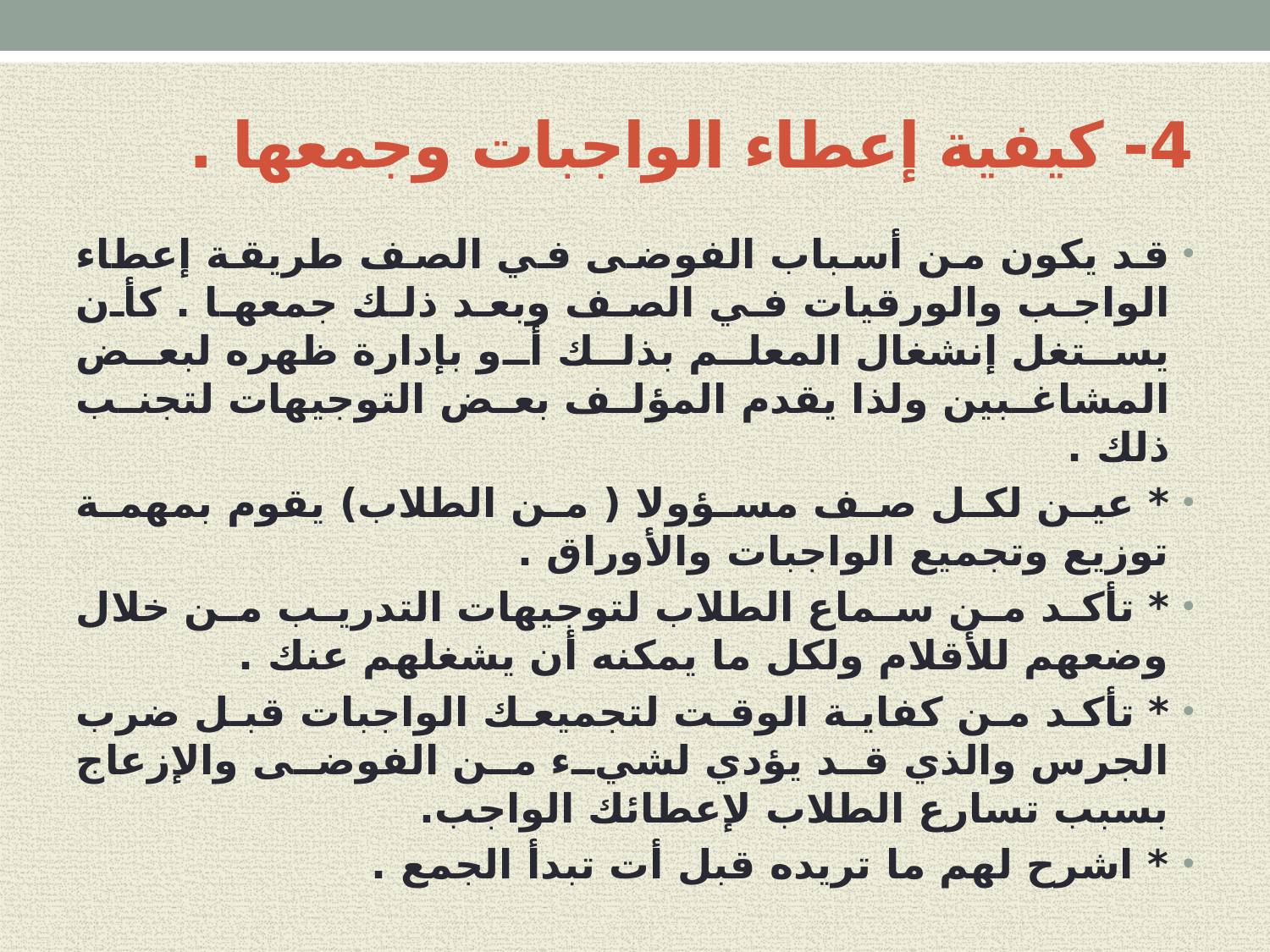

# 4- كيفية إعطاء الواجبات وجمعها .
قد يكون من أسباب الفوضى في الصف طريقة إعطاء الواجب والورقيات في الصف وبعد ذلك جمعها . كأن يستغل إنشغال المعلم بذلك أو بإدارة ظهره لبعض المشاغبين ولذا يقدم المؤلف بعض التوجيهات لتجنب ذلك .
* عين لكل صف مسؤولا ( من الطلاب) يقوم بمهمة توزيع وتجميع الواجبات والأوراق .
* تأكد من سماع الطلاب لتوجيهات التدريب من خلال وضعهم للأقلام ولكل ما يمكنه أن يشغلهم عنك .
* تأكد من كفاية الوقت لتجميعك الواجبات قبل ضرب الجرس والذي قد يؤدي لشيء من الفوضى والإزعاج بسبب تسارع الطلاب لإعطائك الواجب.
* اشرح لهم ما تريده قبل أت تبدأ الجمع .